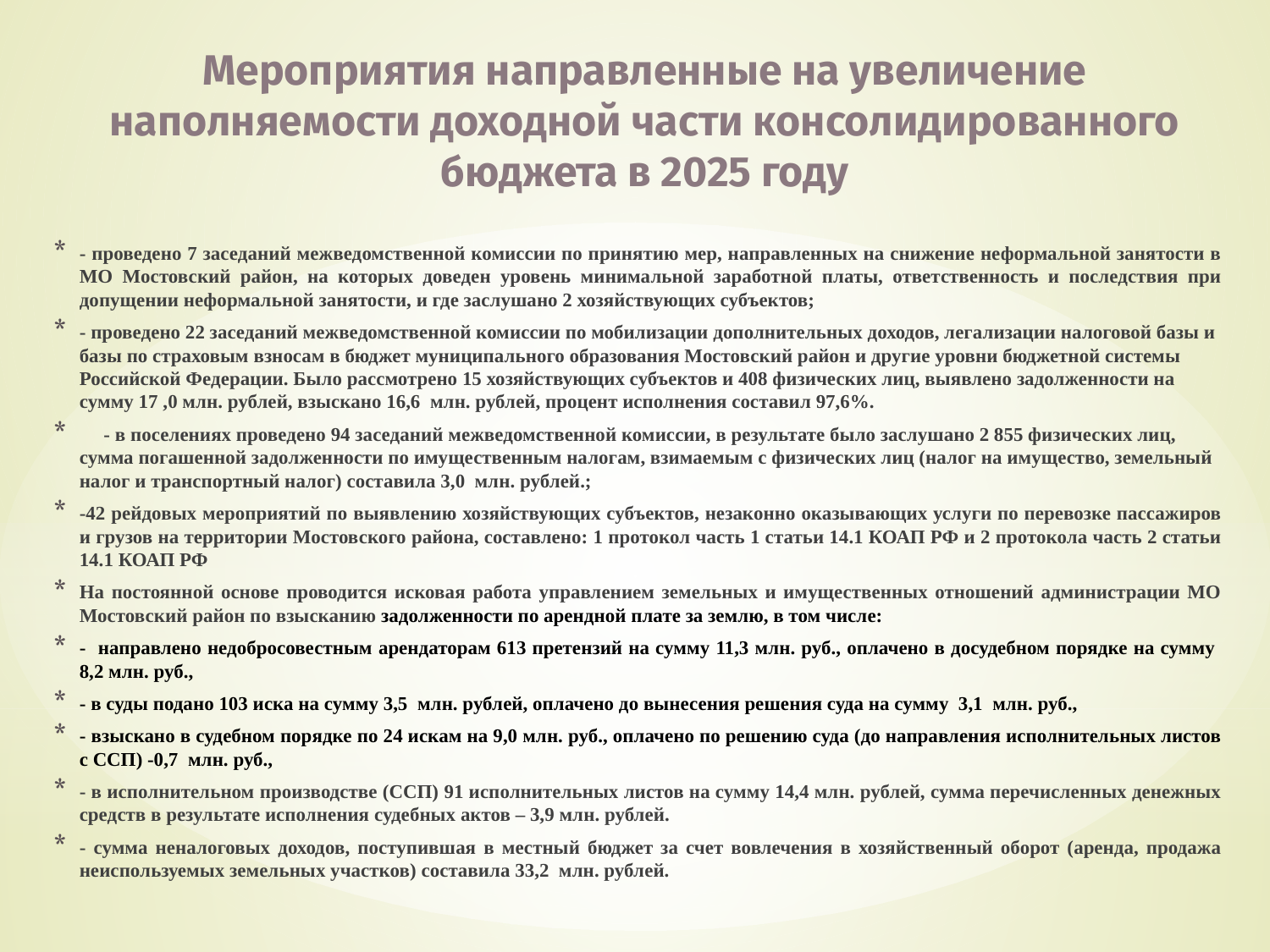

# Мероприятия направленные на увеличение наполняемости доходной части консолидированного бюджета в 2025 году

- проведено 7 заседаний межведомственной комиссии по принятию мер, направленных на снижение неформальной занятости в МО Мостовский район, на которых доведен уровень минимальной заработной платы, ответственность и последствия при допущении неформальной занятости, и где заслушано 2 хозяйствующих субъектов;
- проведено 22 заседаний межведомственной комиссии по мобилизации дополнительных доходов, легализации налоговой базы и базы по страховым взносам в бюджет муниципального образования Мостовский район и другие уровни бюджетной системы Российской Федерации. Было рассмотрено 15 хозяйствующих субъектов и 408 физических лиц, выявлено задолженности на сумму 17 ,0 млн. рублей, взыскано 16,6  млн. рублей, процент исполнения составил 97,6%.
     - в поселениях проведено 94 заседаний межведомственной комиссии, в результате было заслушано 2 855 физических лиц, сумма погашенной задолженности по имущественным налогам, взимаемым с физических лиц (налог на имущество, земельный налог и транспортный налог) составила 3,0  млн. рублей.;
-42 рейдовых мероприятий по выявлению хозяйствующих субъектов, незаконно оказывающих услуги по перевозке пассажиров и грузов на территории Мостовского района, составлено: 1 протокол часть 1 статьи 14.1 КОАП РФ и 2 протокола часть 2 статьи 14.1 КОАП РФ
На постоянной основе проводится исковая работа управлением земельных и имущественных отношений администрации МО Мостовский район по взысканию задолженности по арендной плате за землю, в том числе:
-  направлено недобросовестным арендаторам 613 претензий на сумму 11,3 млн. руб., оплачено в досудебном порядке на сумму  8,2 млн. руб.,
- в суды подано 103 иска на сумму 3,5  млн. рублей, оплачено до вынесения решения суда на сумму  3,1  млн. руб.,
- взыскано в судебном порядке по 24 искам на 9,0 млн. руб., оплачено по решению суда (до направления исполнительных листов с ССП) -0,7  млн. руб.,
- в исполнительном производстве (ССП) 91 исполнительных листов на сумму 14,4 млн. рублей, сумма перечисленных денежных средств в результате исполнения судебных актов – 3,9 млн. рублей.
- сумма неналоговых доходов, поступившая в местный бюджет за счет вовлечения в хозяйственный оборот (аренда, продажа неиспользуемых земельных участков) составила 33,2  млн. рублей.